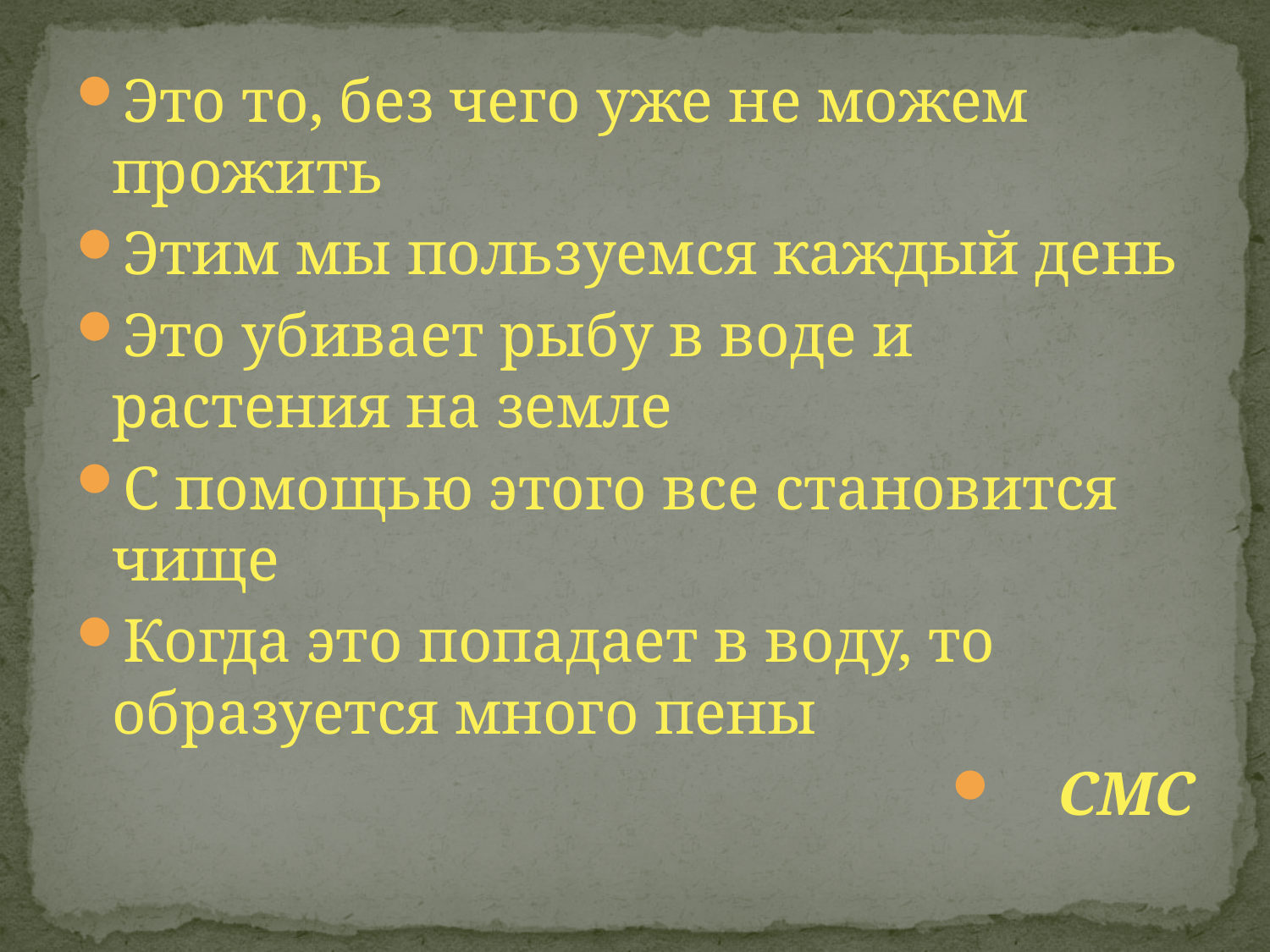

#
Это то, без чего уже не можем прожить
Этим мы пользуемся каждый день
Это убивает рыбу в воде и растения на земле
С помощью этого все становится чище
Когда это попадает в воду, то образуется много пены
СМС